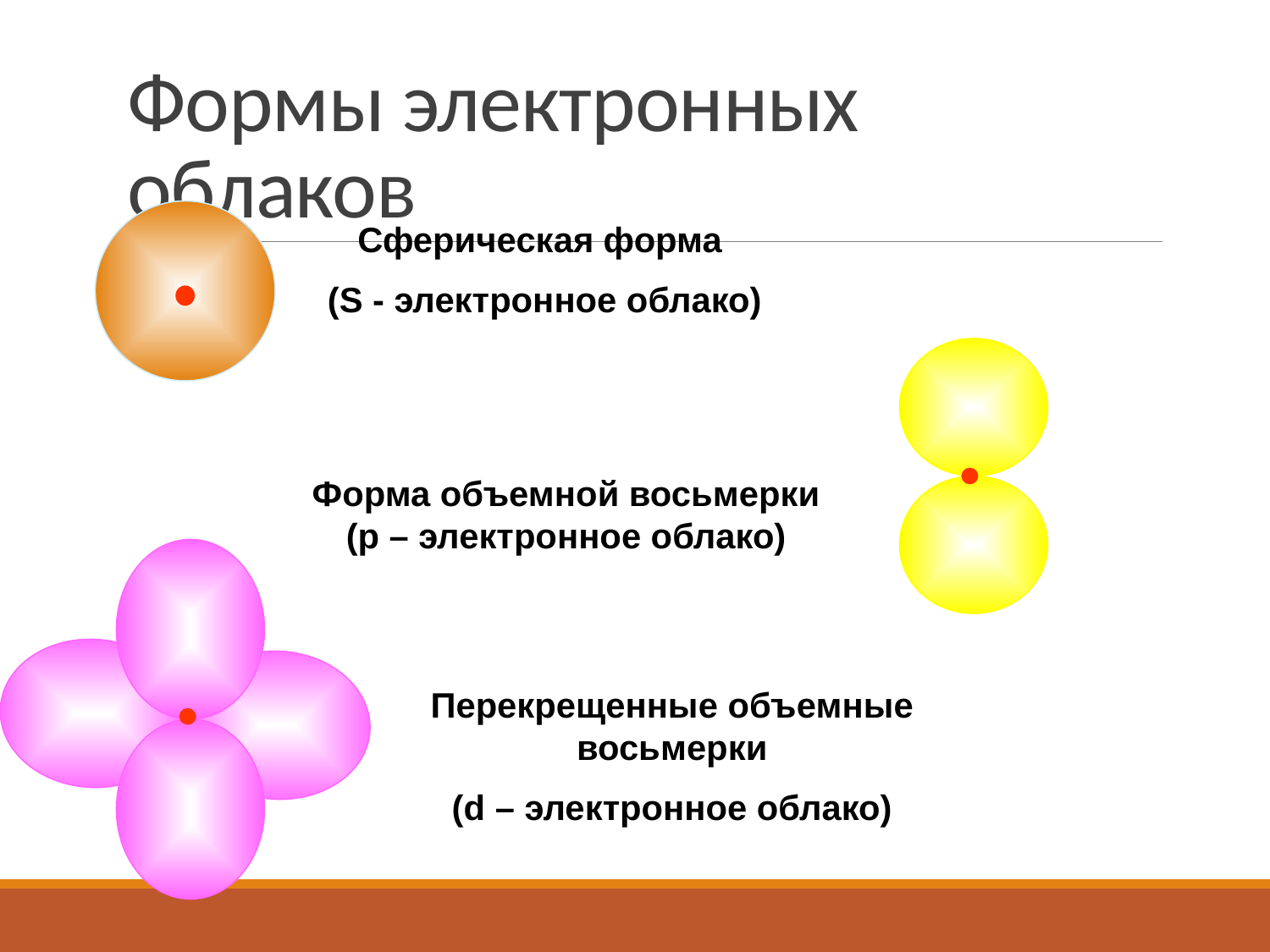

# Формы электронных облаков

Сферическая форма
 (S - электронное облако)

Форма объемной восьмерки (p – электронное облако)

Перекрещенные объемные восьмерки
(d – электронное облако)